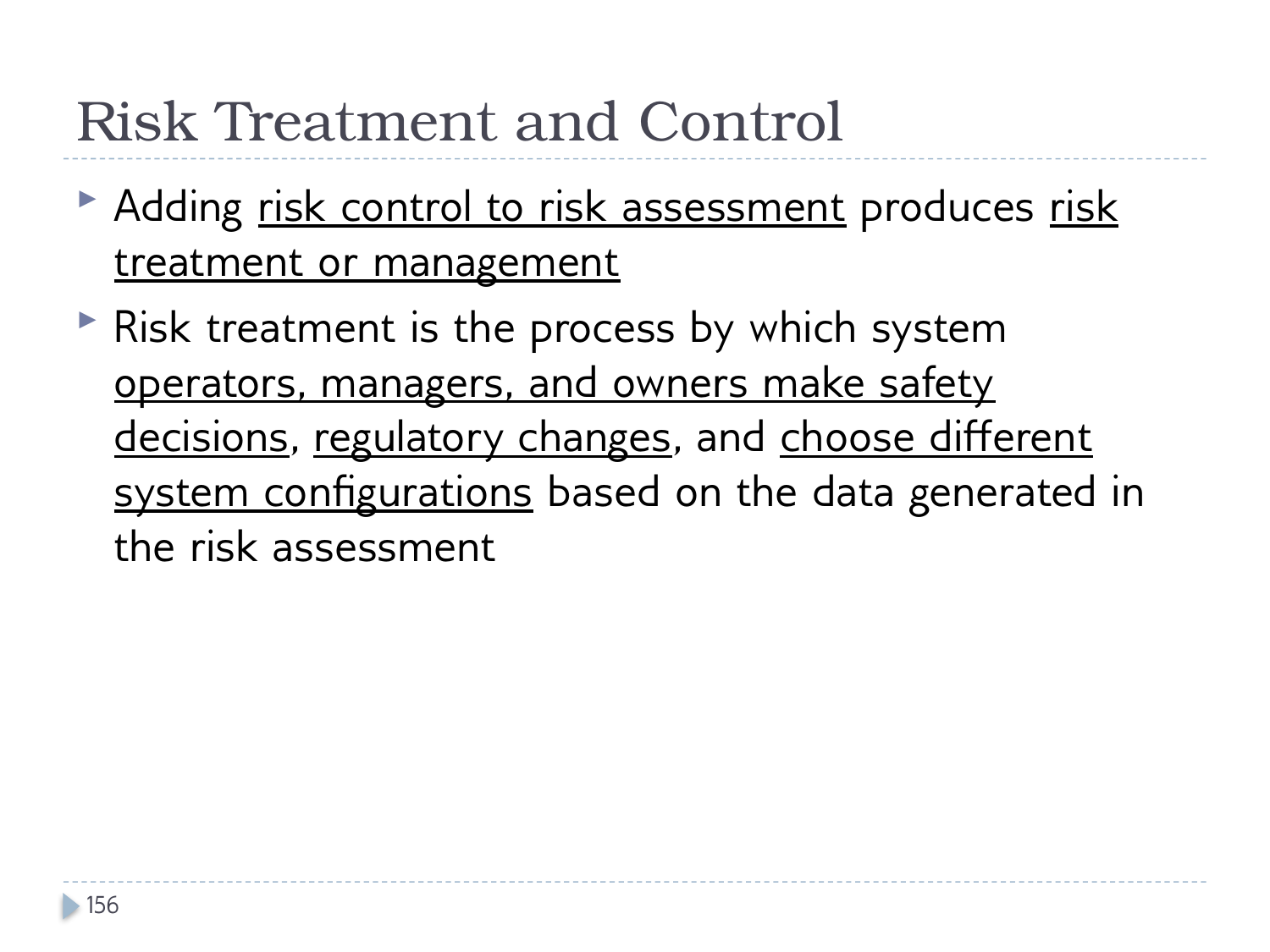

# Risk Treatment and Control
Adding risk control to risk assessment produces risk treatment or management
Risk treatment is the process by which system operators, managers, and owners make safety decisions, regulatory changes, and choose different system configurations based on the data generated in the risk assessment
156